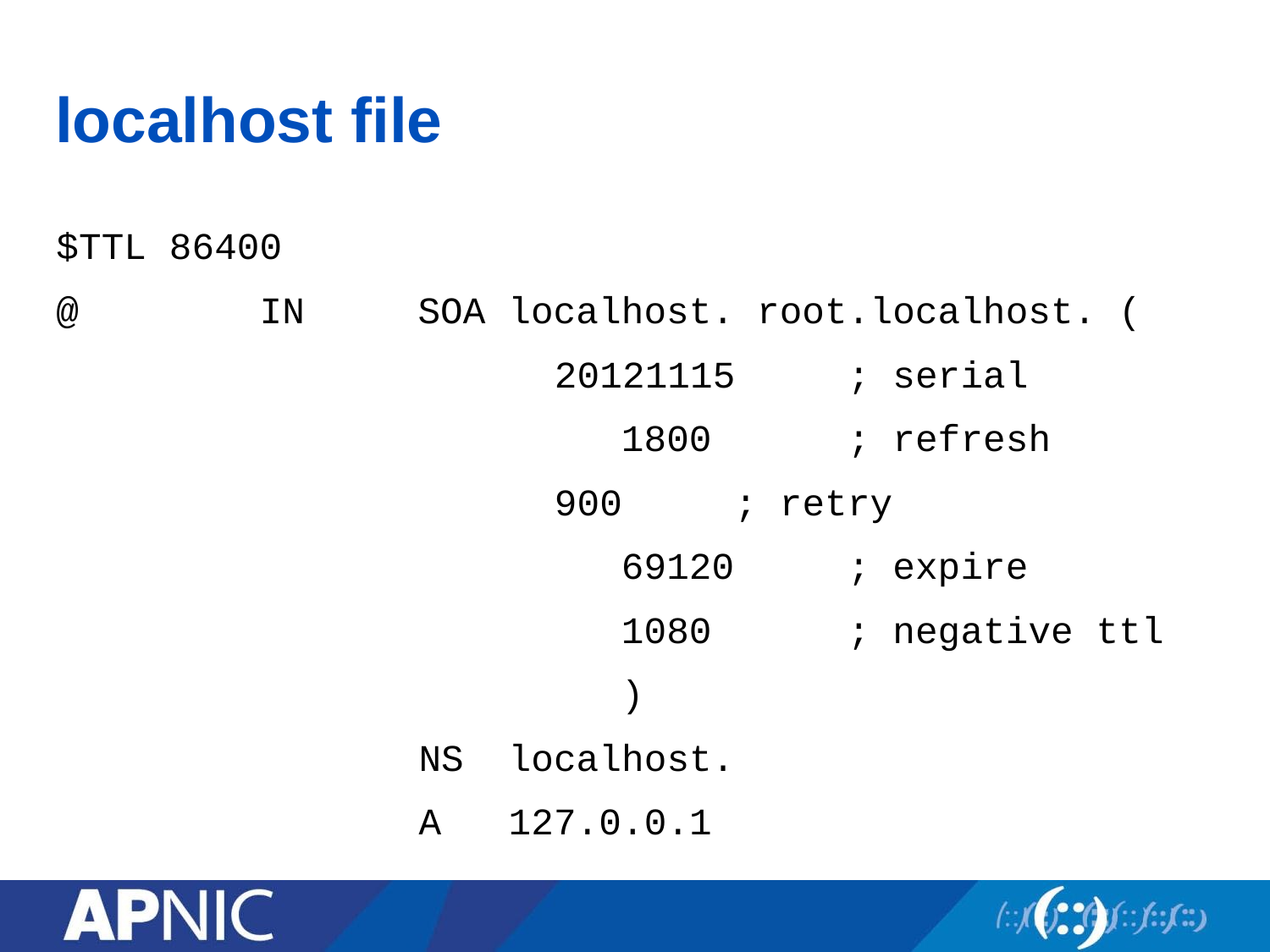

# localhost file
$TTL 86400
@        IN     SOA localhost. root.localhost. (
                      20121115  	; serial
                     	1800  	; refresh
                      900  		; retry
                    	69120  	; expire
                     	1080  	; negative ttl
                        	)
                NS 	localhost.
                A 	127.0.0.1